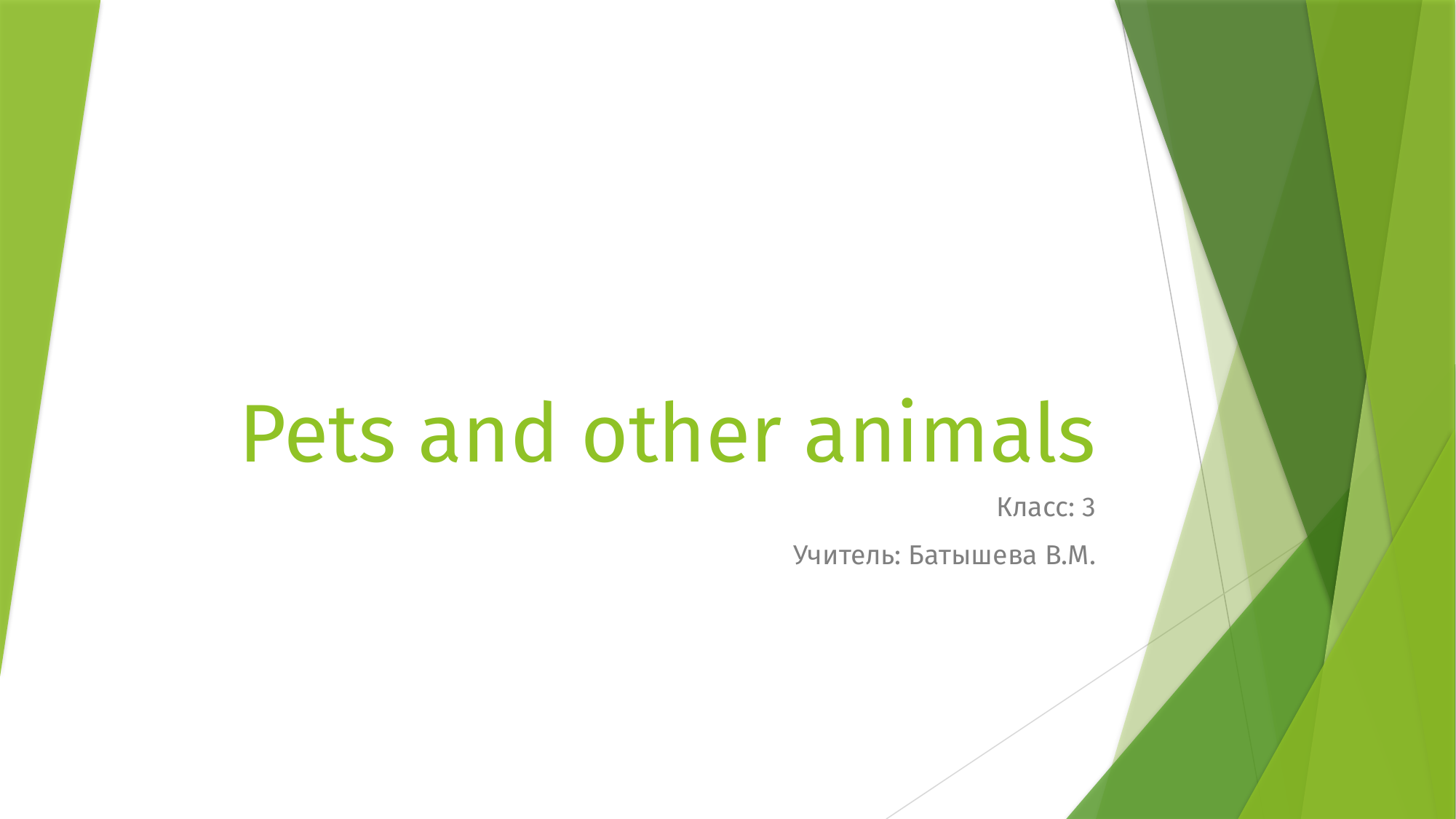

# Pets and other animals
Класс: 3
Учитель: Батышева В.М.